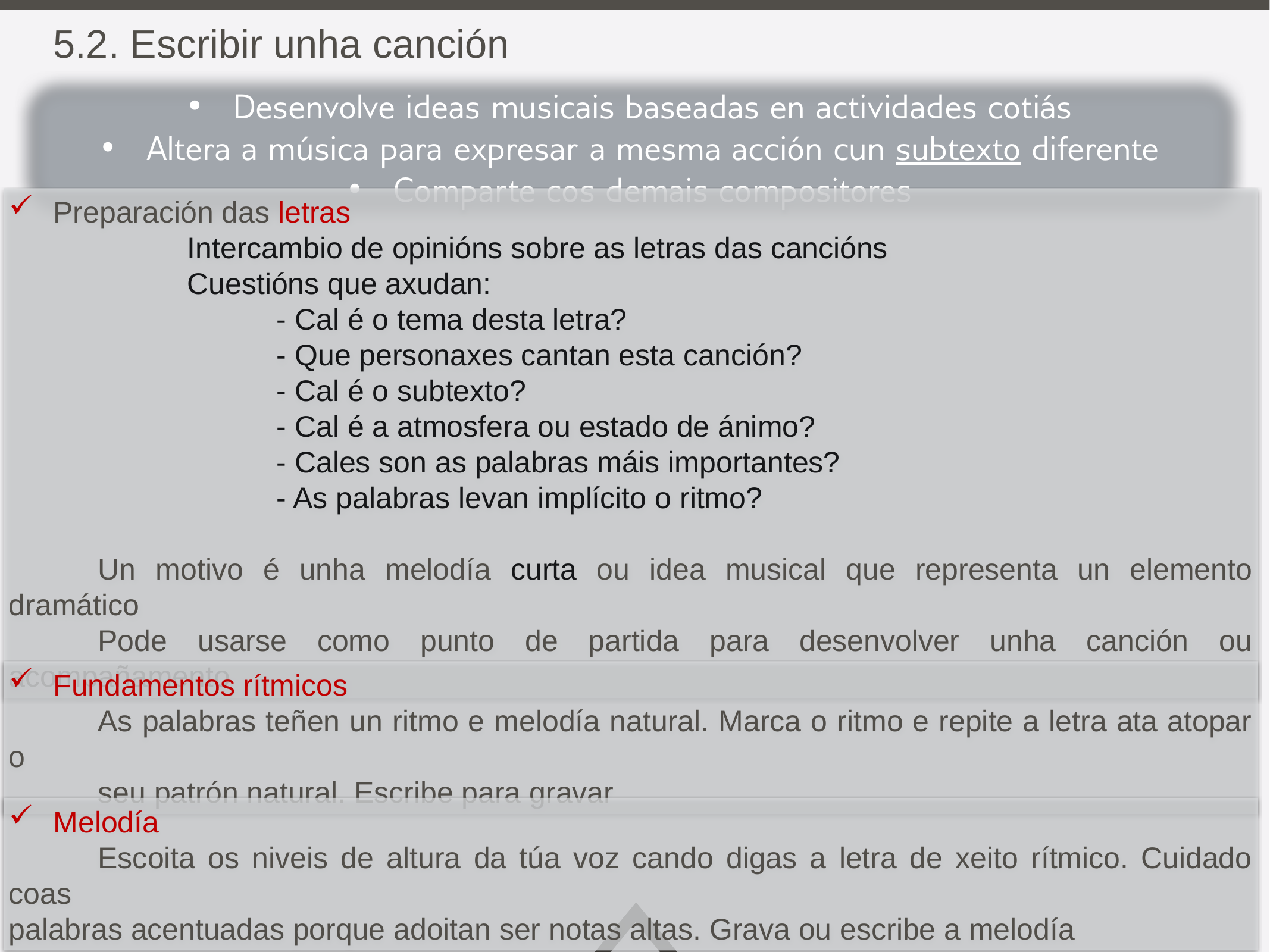

5.2. Escribir unha canción
Desenvolve ideas musicais baseadas en actividades cotiás
Altera a música para expresar a mesma acción cun subtexto diferente
Comparte cos demais compositores
Preparación das letras
		Intercambio de opinións sobre as letras das cancións
		Cuestións que axudan:
			- Cal é o tema desta letra?
			- Que personaxes cantan esta canción?
			- Cal é o subtexto?
			- Cal é a atmosfera ou estado de ánimo?
			- Cales son as palabras máis importantes?
			- As palabras levan implícito o ritmo?

	Un motivo é unha melodía curta ou idea musical que representa un elemento dramático
	Pode usarse como punto de partida para desenvolver unha canción ou acompañamento
Fundamentos rítmicos
	As palabras teñen un ritmo e melodía natural. Marca o ritmo e repite a letra ata atopar o
	seu patrón natural. Escribe para gravar
Melodía
	Escoita os niveis de altura da túa voz cando digas a letra de xeito rítmico. Cuidado coas
palabras acentuadas porque adoitan ser notas altas. Grava ou escribe a melodía